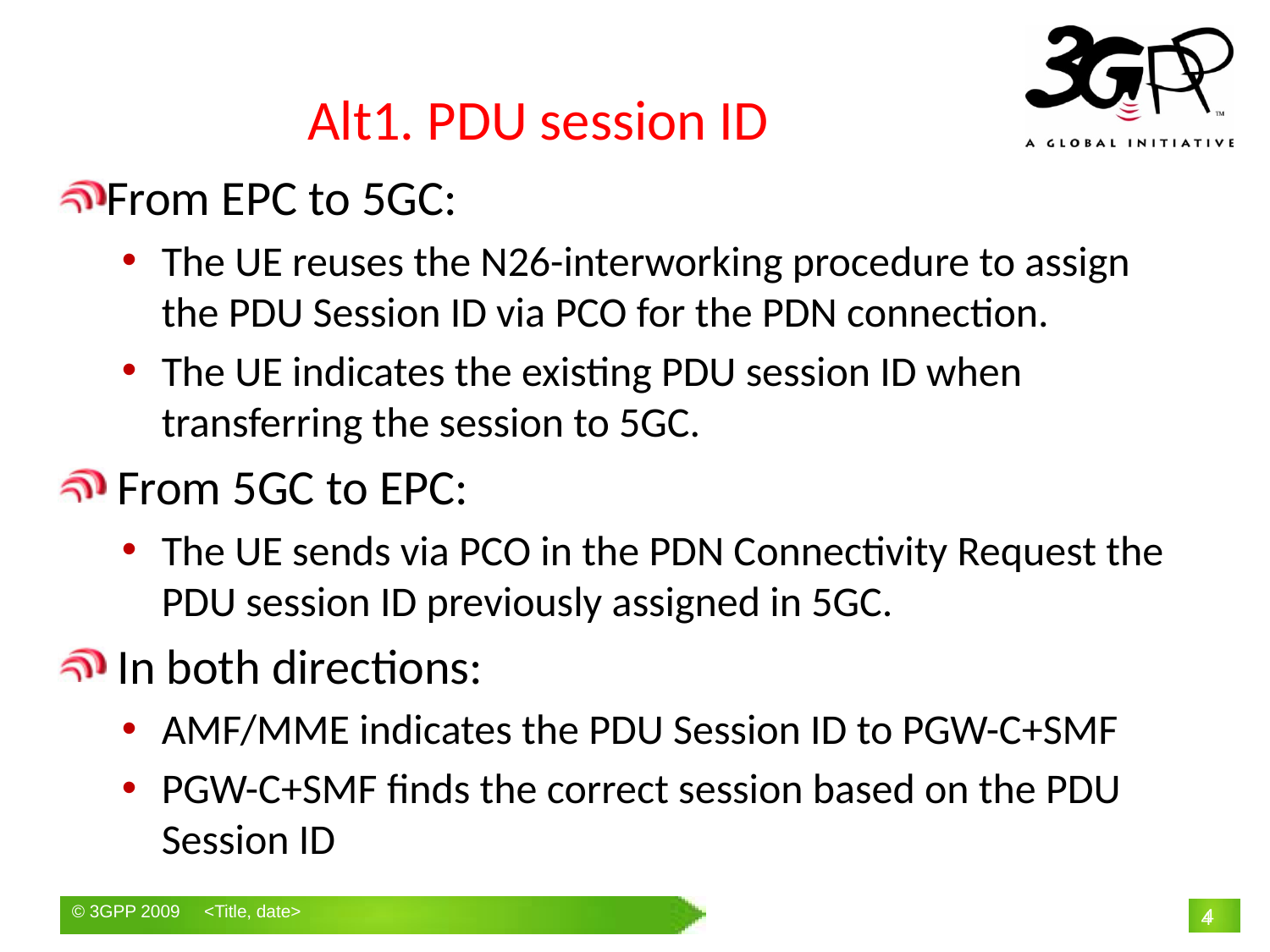

# Alt1. PDU session ID
From EPC to 5GC:
The UE reuses the N26-interworking procedure to assign the PDU Session ID via PCO for the PDN connection.
The UE indicates the existing PDU session ID when transferring the session to 5GC.
 From 5GC to EPC:
The UE sends via PCO in the PDN Connectivity Request the PDU session ID previously assigned in 5GC.
 In both directions:
AMF/MME indicates the PDU Session ID to PGW-C+SMF
PGW-C+SMF finds the correct session based on the PDU Session ID
4